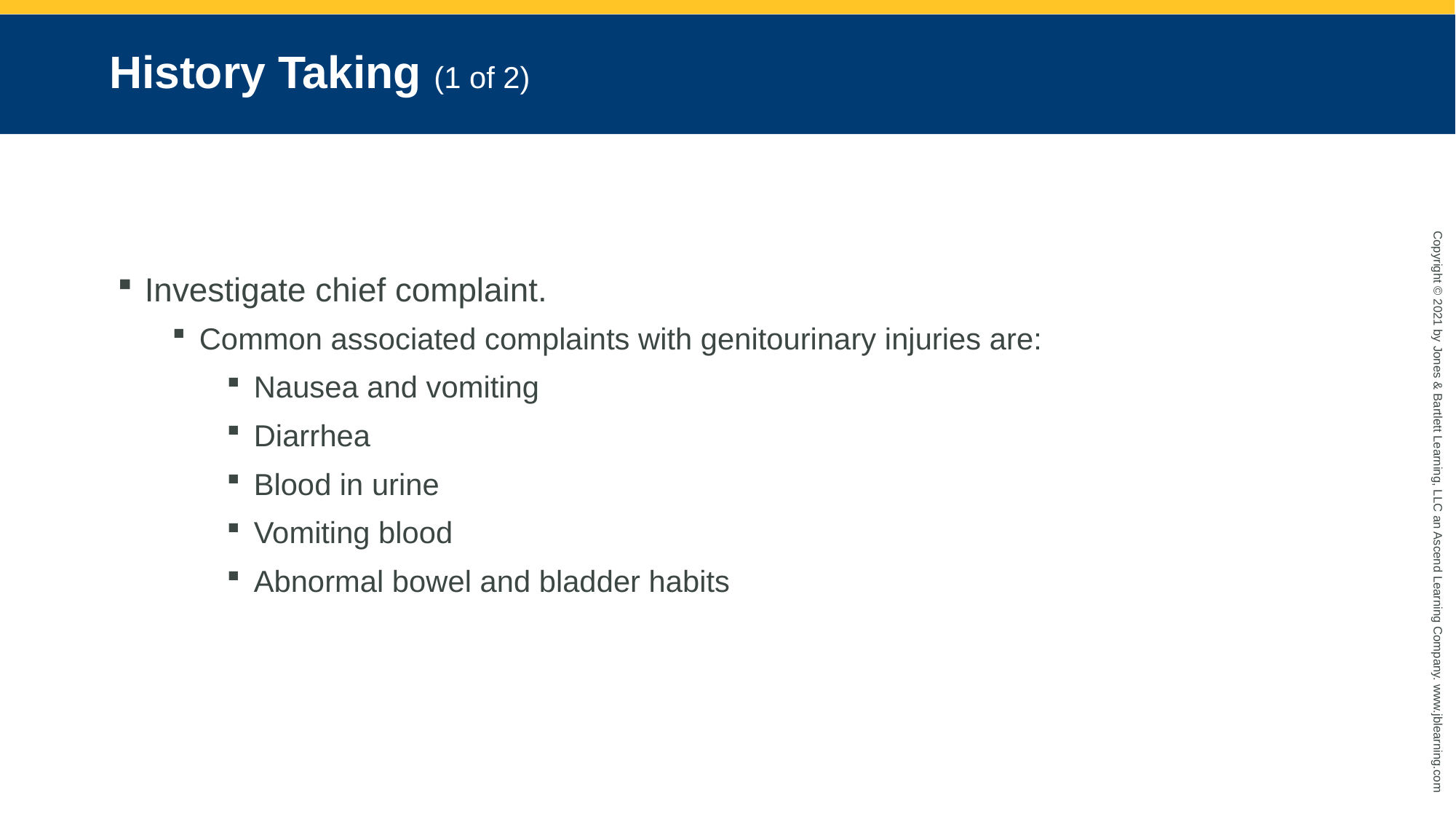

# History Taking (1 of 2)
Investigate chief complaint.
Common associated complaints with genitourinary injuries are:
Nausea and vomiting
Diarrhea
Blood in urine
Vomiting blood
Abnormal bowel and bladder habits